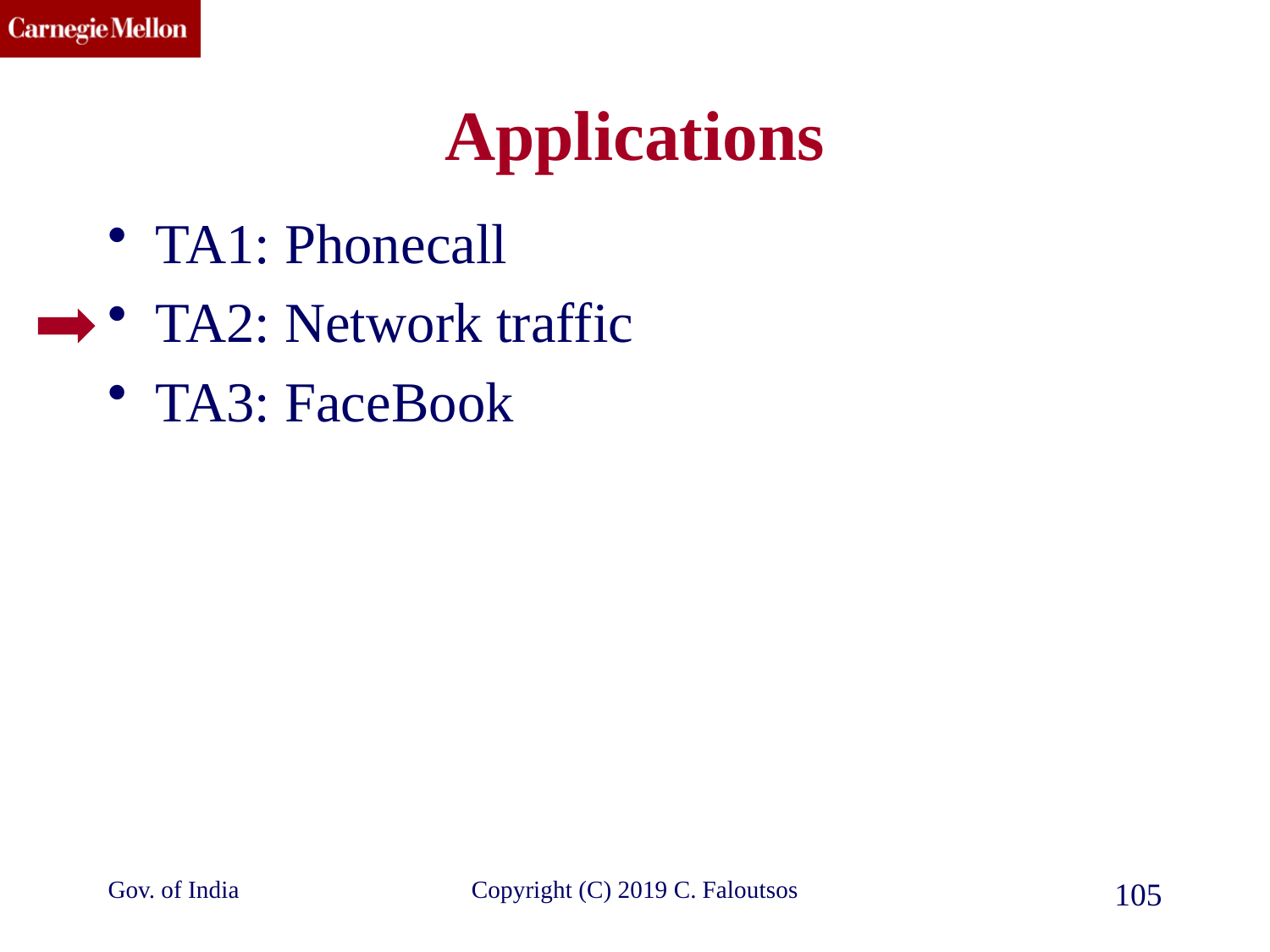

# Applications
TA1: Phonecall
TA2: Network traffic
TA3: FaceBook

Gov. of India
Copyright (C) 2019 C. Faloutsos
105